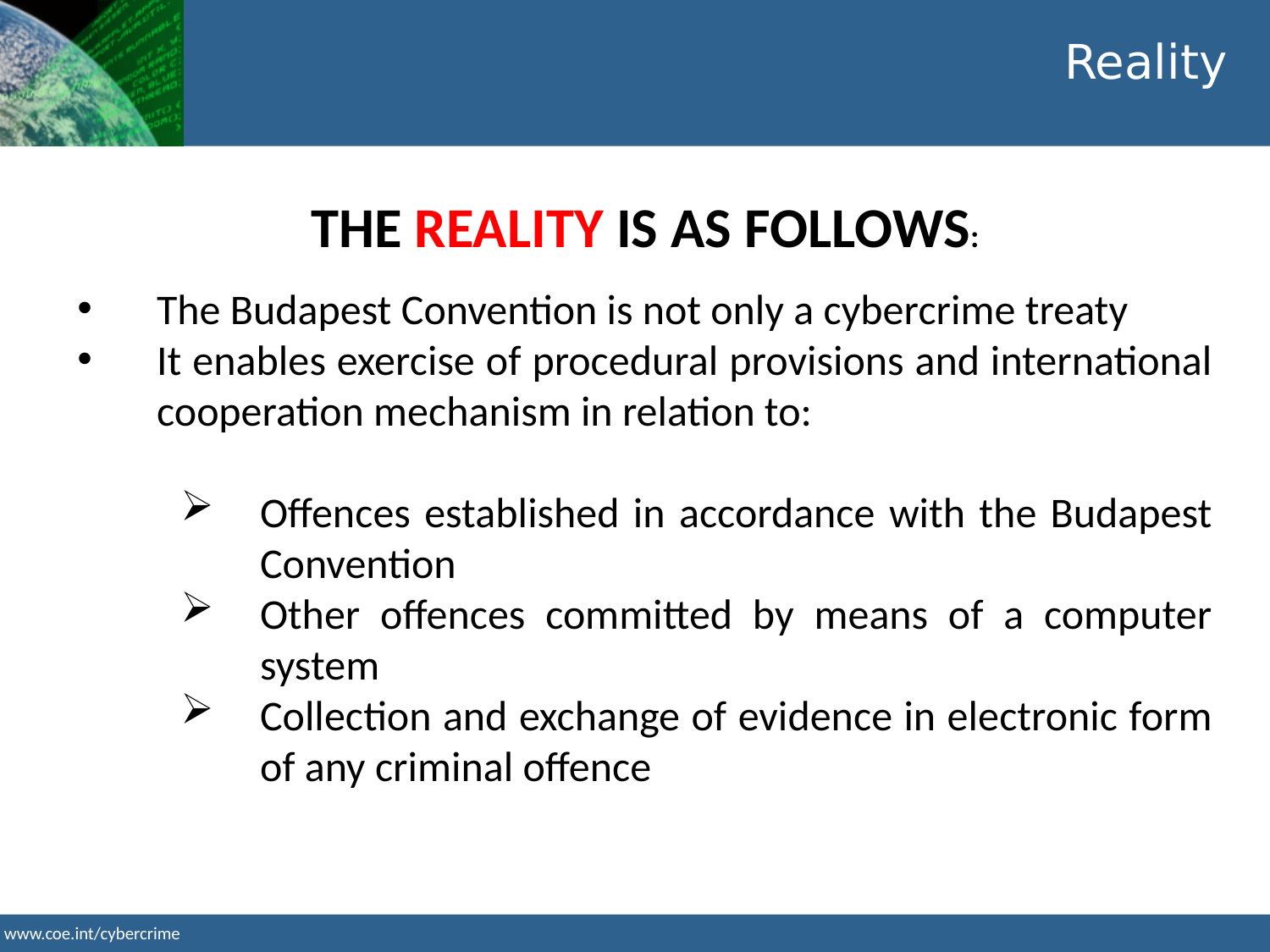

Reality
THE REALITY IS AS FOLLOWS:
The Budapest Convention is not only a cybercrime treaty
It enables exercise of procedural provisions and international cooperation mechanism in relation to:

Offences established in accordance with the Budapest Convention
Other offences committed by means of a computer system
Collection and exchange of evidence in electronic form of any criminal offence